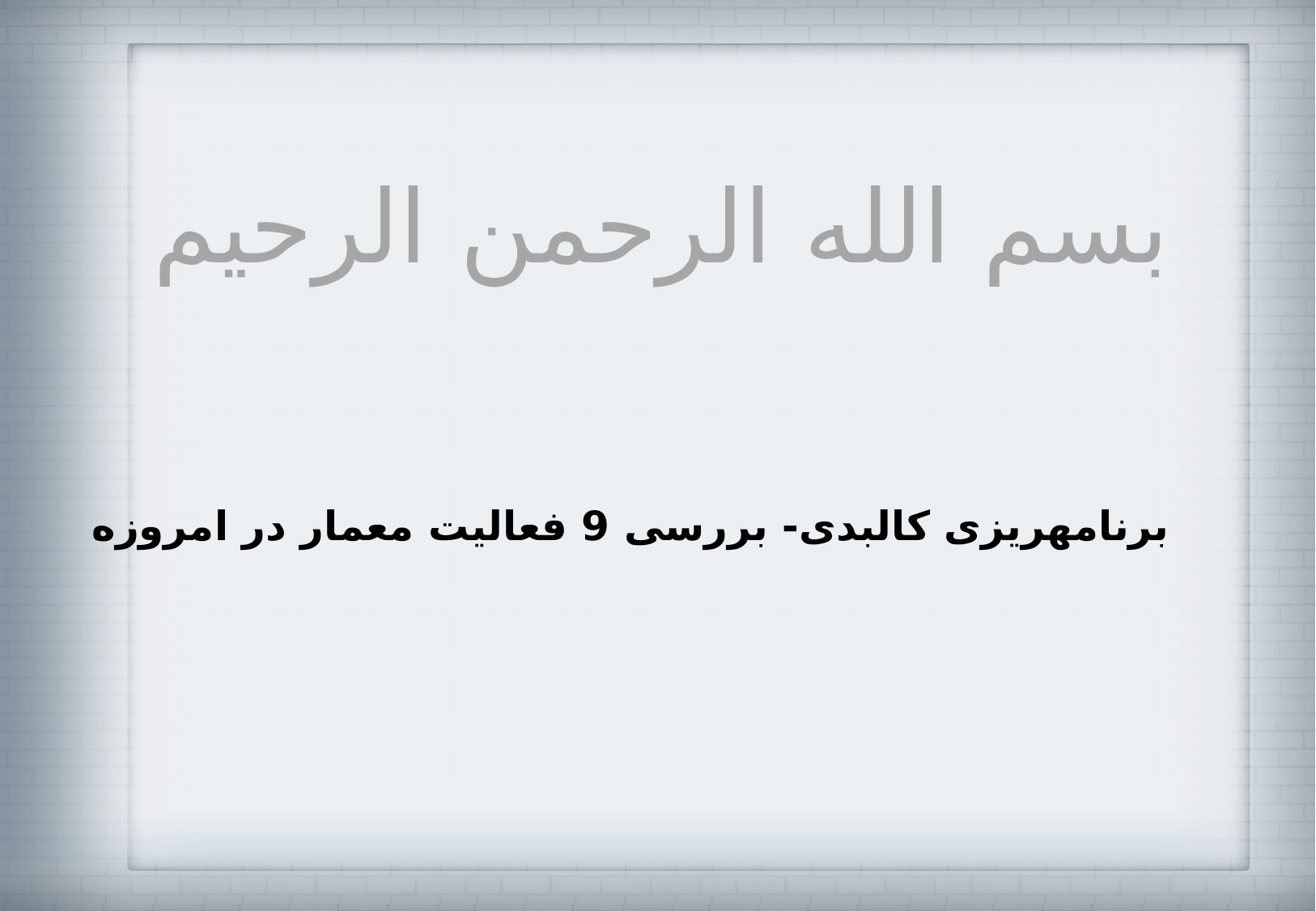

# بسم الله الرحمن الرحيم
برنامه‏ریزی کالبدی- بررسی 9 فعالیت معمار در امروزه